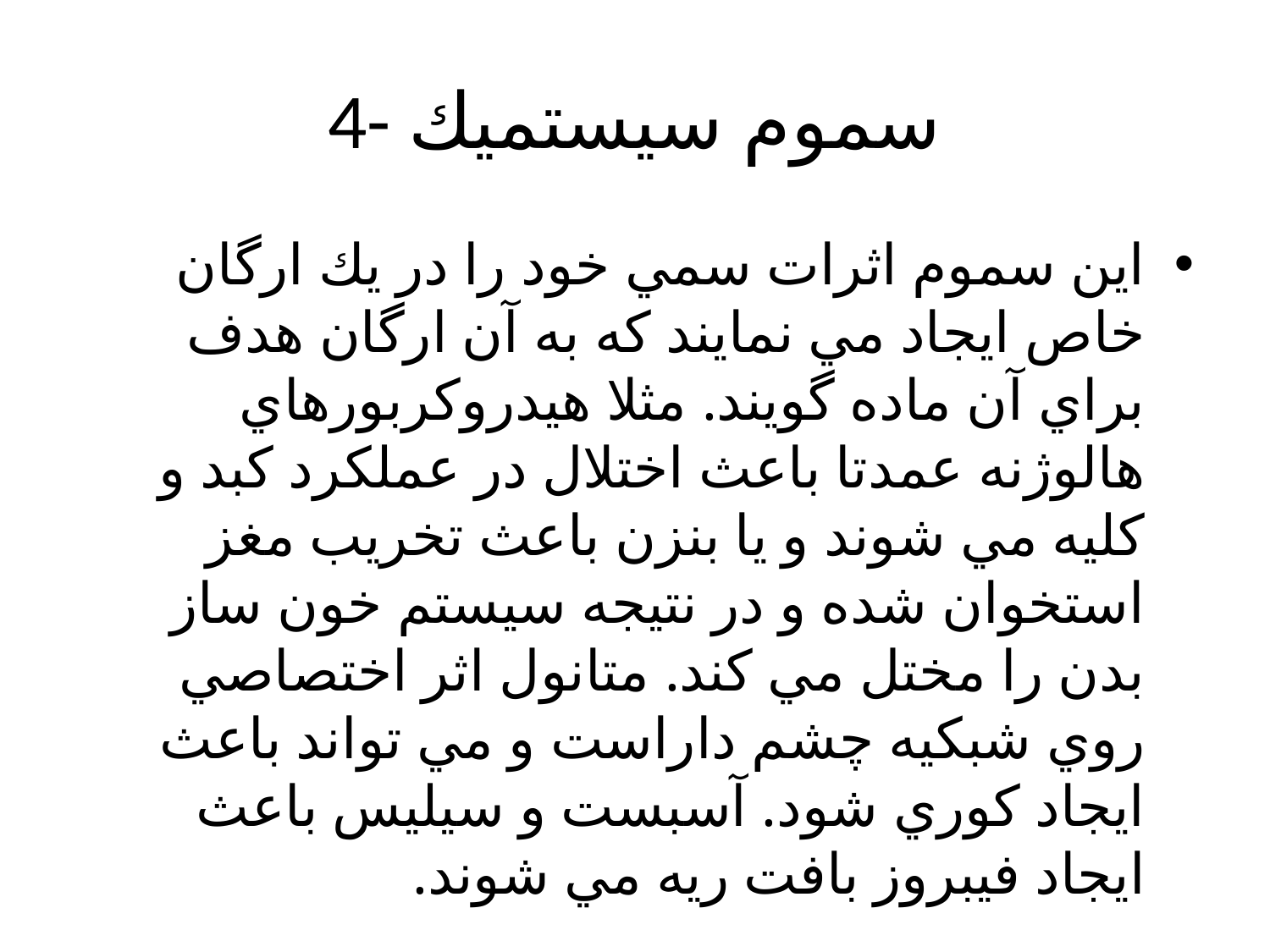

# 4- سموم سيستميك
اين سموم اثرات سمي خود را در يك ارگان خاص ايجاد مي نمايند كه به آن ارگان هدف براي آن ماده گويند. مثلا هيدروكربورهاي هالوژنه عمدتا باعث اختلال در عملكرد كبد و كليه مي شوند و يا بنزن باعث تخريب مغز استخوان شده و در نتيجه سيستم خون ساز بدن را مختل مي كند. متانول اثر اختصاصي روي شبكيه چشم داراست و مي تواند باعث ايجاد كوري شود. آسبست و سيليس باعث ايجاد فيبروز بافت ريه مي شوند.